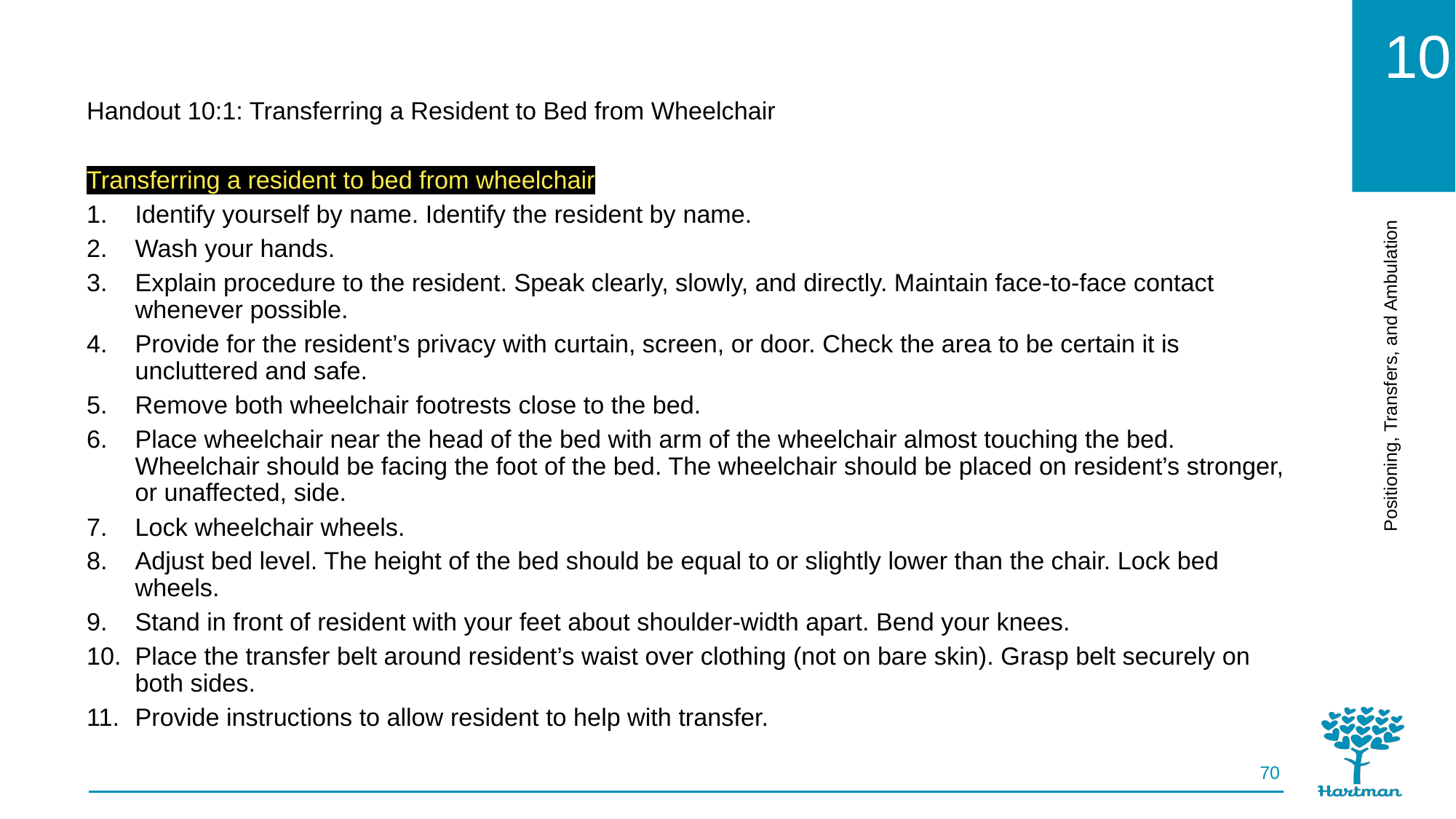

Handout 10:1: Transferring a Resident to Bed from Wheelchair

Transferring a resident to bed from wheelchair
Identify yourself by name. Identify the resident by name.
Wash your hands.
Explain procedure to the resident. Speak clearly, slowly, and directly. Maintain face-to-face contact whenever possible.
Provide for the resident’s privacy with curtain, screen, or door. Check the area to be certain it is uncluttered and safe.
Remove both wheelchair footrests close to the bed.
Place wheelchair near the head of the bed with arm of the wheelchair almost touching the bed. Wheelchair should be facing the foot of the bed. The wheelchair should be placed on resident’s stronger, or unaffected, side.
Lock wheelchair wheels.
Adjust bed level. The height of the bed should be equal to or slightly lower than the chair. Lock bed wheels.
Stand in front of resident with your feet about shoulder-width apart. Bend your knees.
Place the transfer belt around resident’s waist over clothing (not on bare skin). Grasp belt securely on both sides.
Provide instructions to allow resident to help with transfer.
70